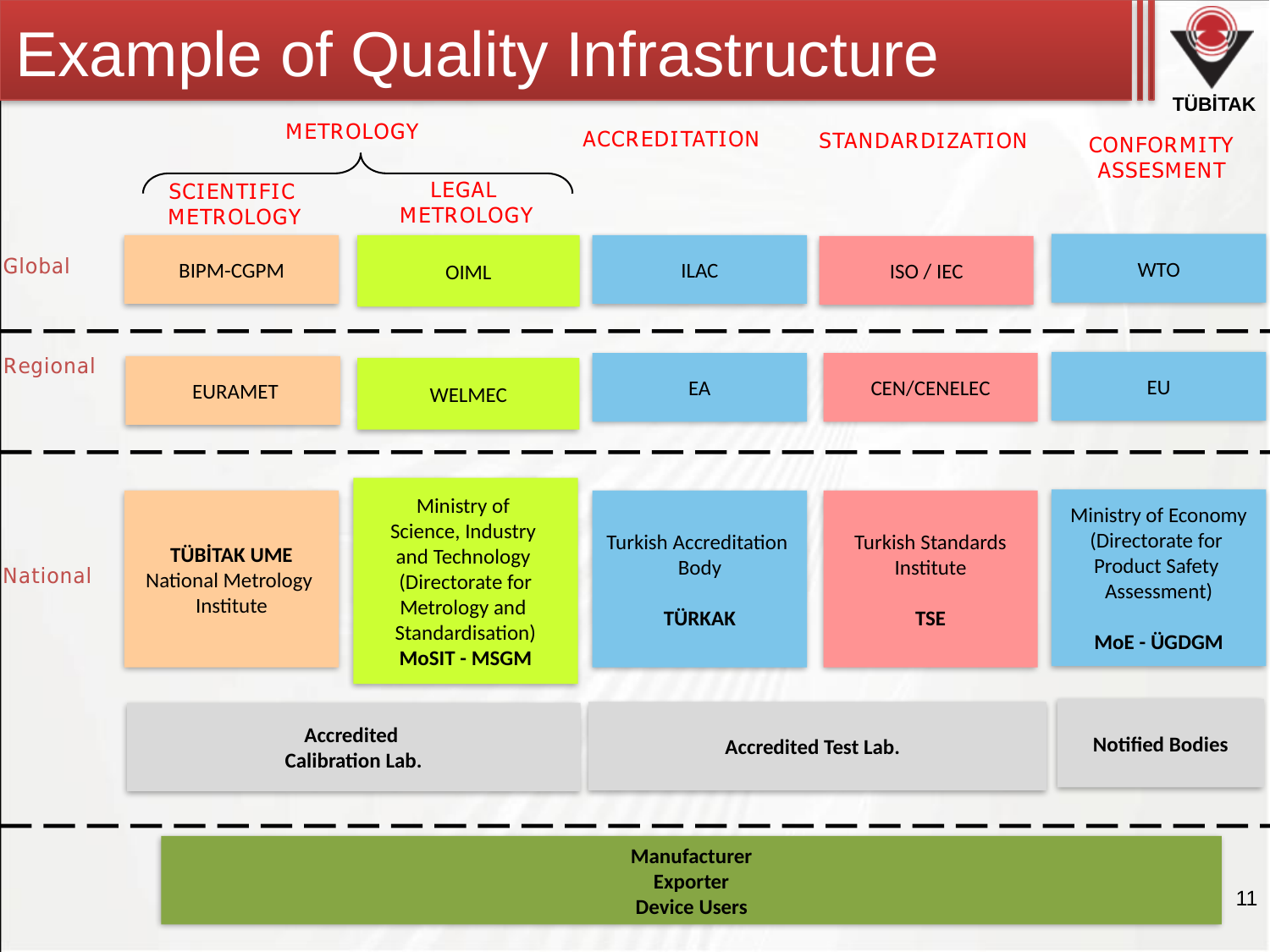

Example of Quality Infrastructure
METROLOGY
ACCREDITATION
STANDARDIZATION
CONFORMITY ASSESMENT
LEGAL
METROLOGY
SCIENTIFIC
METROLOGY
WTO
EU

Ministry of Economy
(Directorate for
Product Safety
Assessment)

MoE - ÜGDGM

BIPM-CGPM
 EURAMET
TÜBİTAK UME
National Metrology
Institute
OIML
WELMEC
Ministry of
Science, Industry
and Technology
(Directorate for
Metrology and
Standardisation)
MoSIT - MSGM
ILAC
EA

Turkish Accreditation
Body

TÜRKAK

ISO / IEC
CEN/CENELEC

Turkish Standards
Institute

TSE

Global

Regional

National
Notified Bodies
Accredited Test Lab.
Accredited
Calibration Lab.

Manufacturer
Exporter
Device Users
11